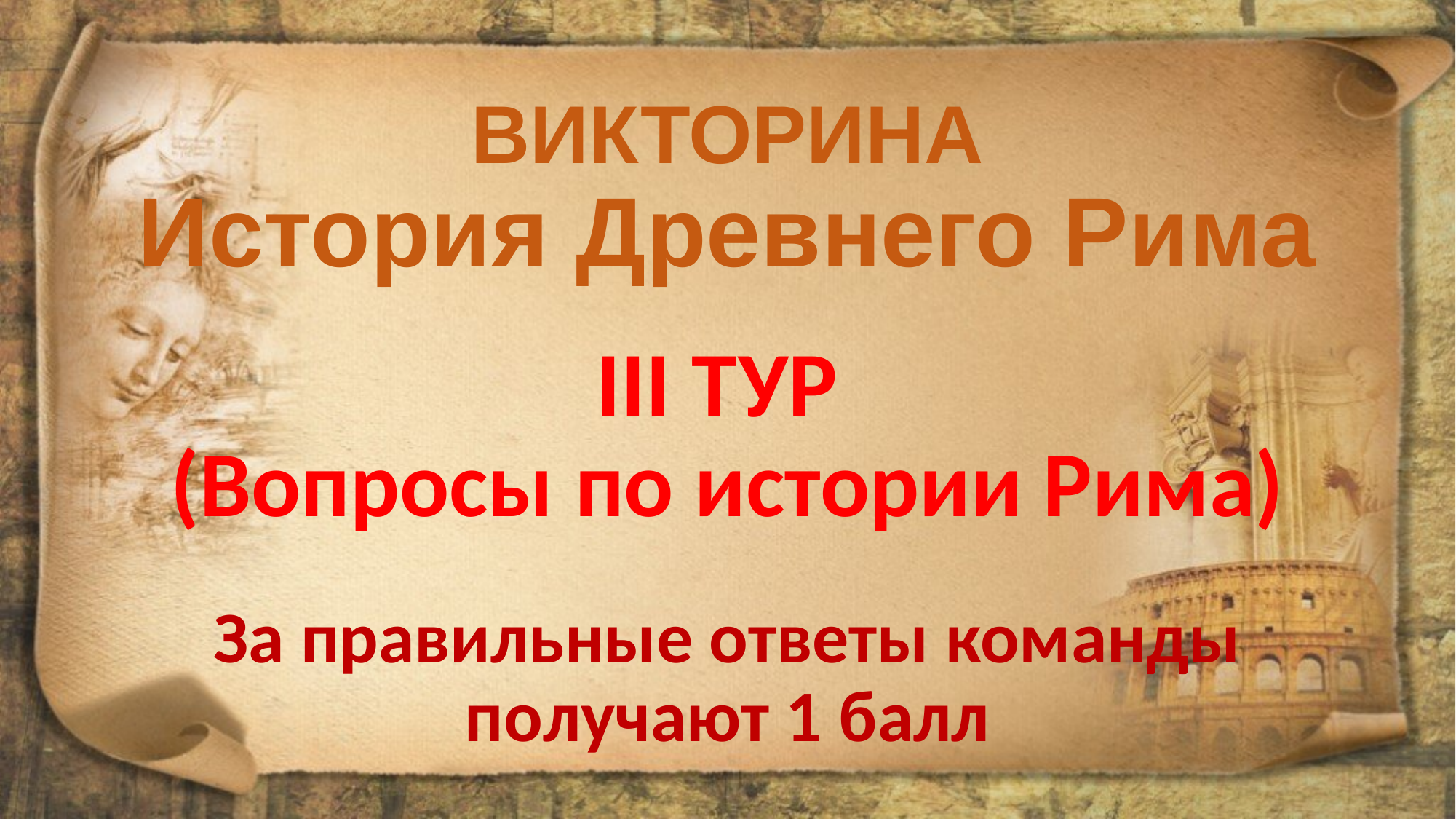

# ВИКТОРИНА История Древнего Рима III ТУР (Вопросы по истории Рима)
За правильные ответы команды получают 1 балл